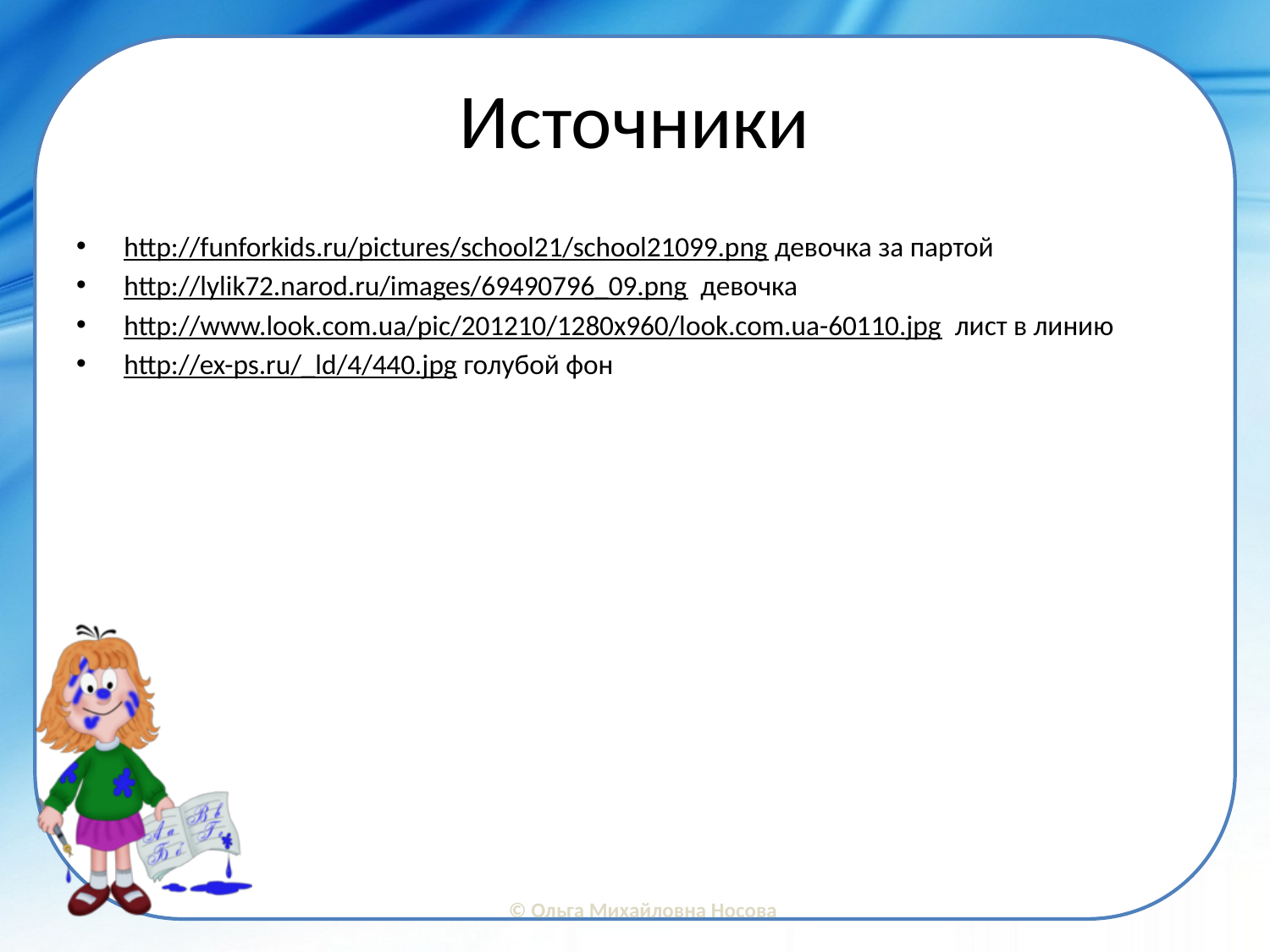

# Источники
http://funforkids.ru/pictures/school21/school21099.png девочка за партой
http://lylik72.narod.ru/images/69490796_09.png  девочка
http://www.look.com.ua/pic/201210/1280x960/look.com.ua-60110.jpg  лист в линию
http://ex-ps.ru/_ld/4/440.jpg голубой фон